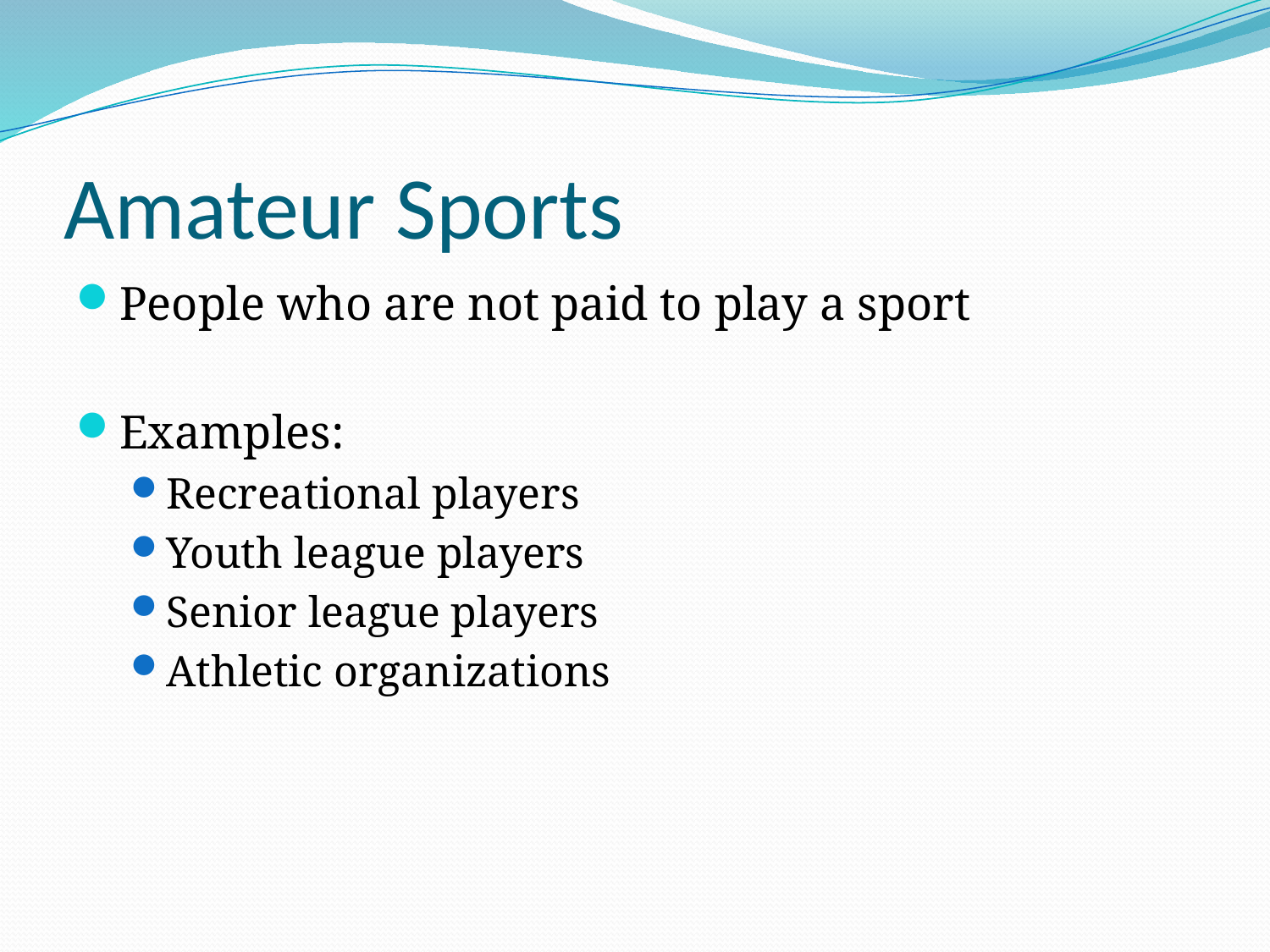

# Amateur Sports
People who are not paid to play a sport

Examples:
Recreational players
Youth league players
Senior league players
Athletic organizations